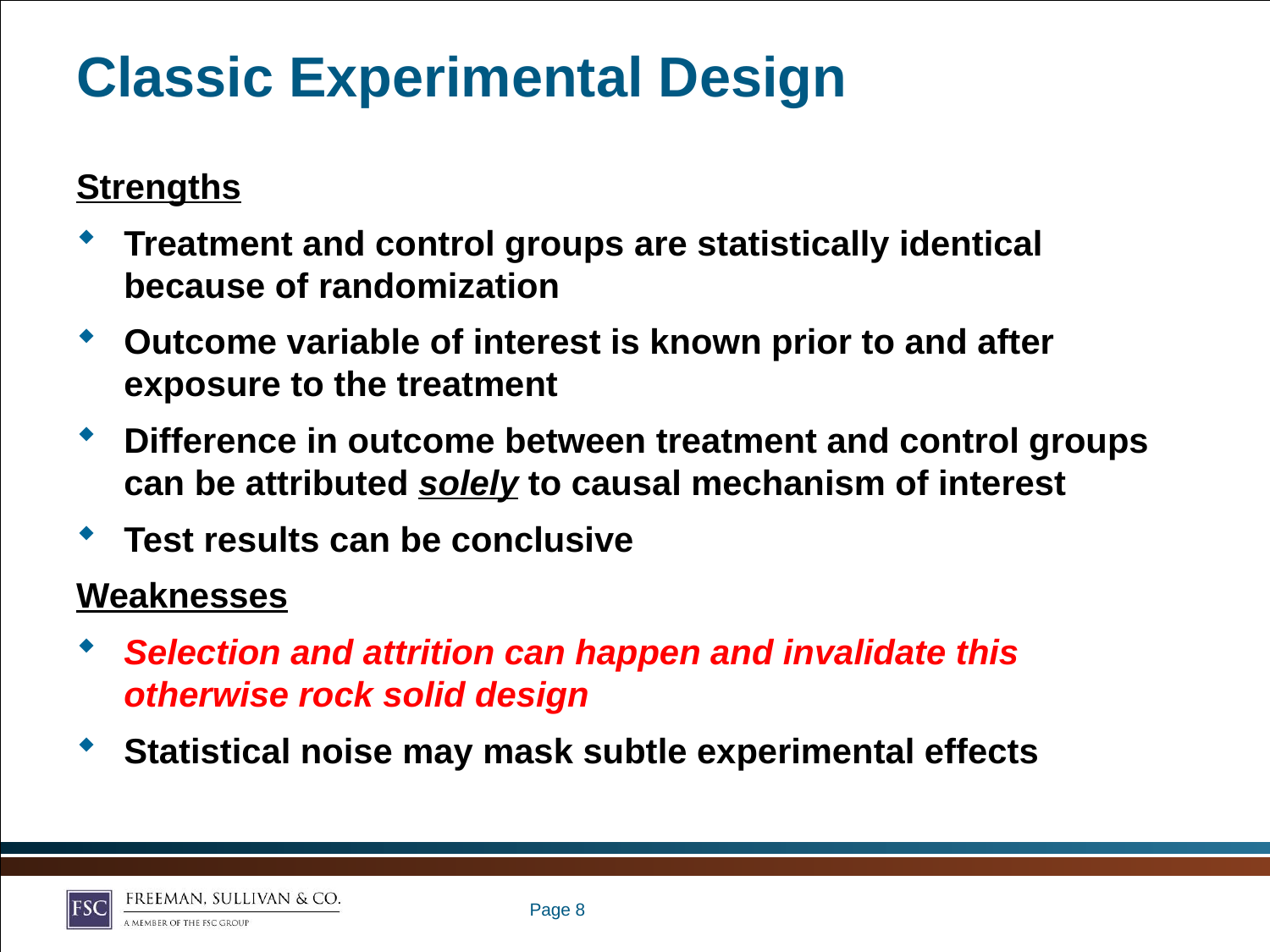

# Classic Experimental Design
Strengths
Treatment and control groups are statistically identical because of randomization
Outcome variable of interest is known prior to and after exposure to the treatment
Difference in outcome between treatment and control groups can be attributed solely to causal mechanism of interest
Test results can be conclusive
Weaknesses
Selection and attrition can happen and invalidate this otherwise rock solid design
Statistical noise may mask subtle experimental effects
Page 8